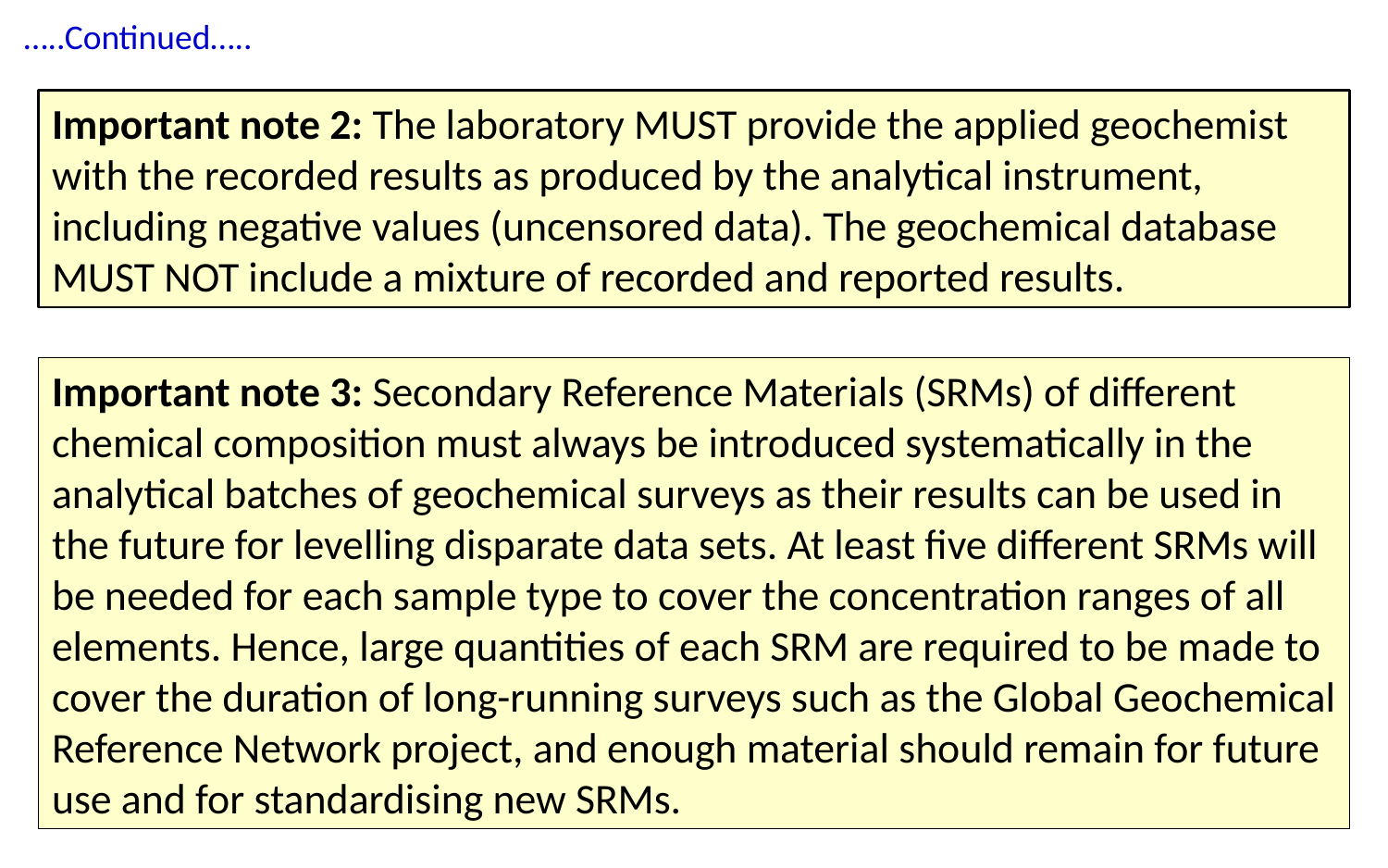

…..Continued…..
Important note 2: The laboratory MUST provide the applied geochemist with the recorded results as produced by the analytical instrument, including negative values (uncensored data). The geochemical database MUST NOT include a mixture of recorded and reported results.
Important note 3: Secondary Reference Materials (SRMs) of different chemical composition must always be introduced systematically in the analytical batches of geochemical surveys as their results can be used in the future for levelling disparate data sets. At least five different SRMs will be needed for each sample type to cover the concentration ranges of all elements. Hence, large quantities of each SRM are required to be made to cover the duration of long-running surveys such as the Global Geochemical Reference Network project, and enough material should remain for future use and for standardising new SRMs.